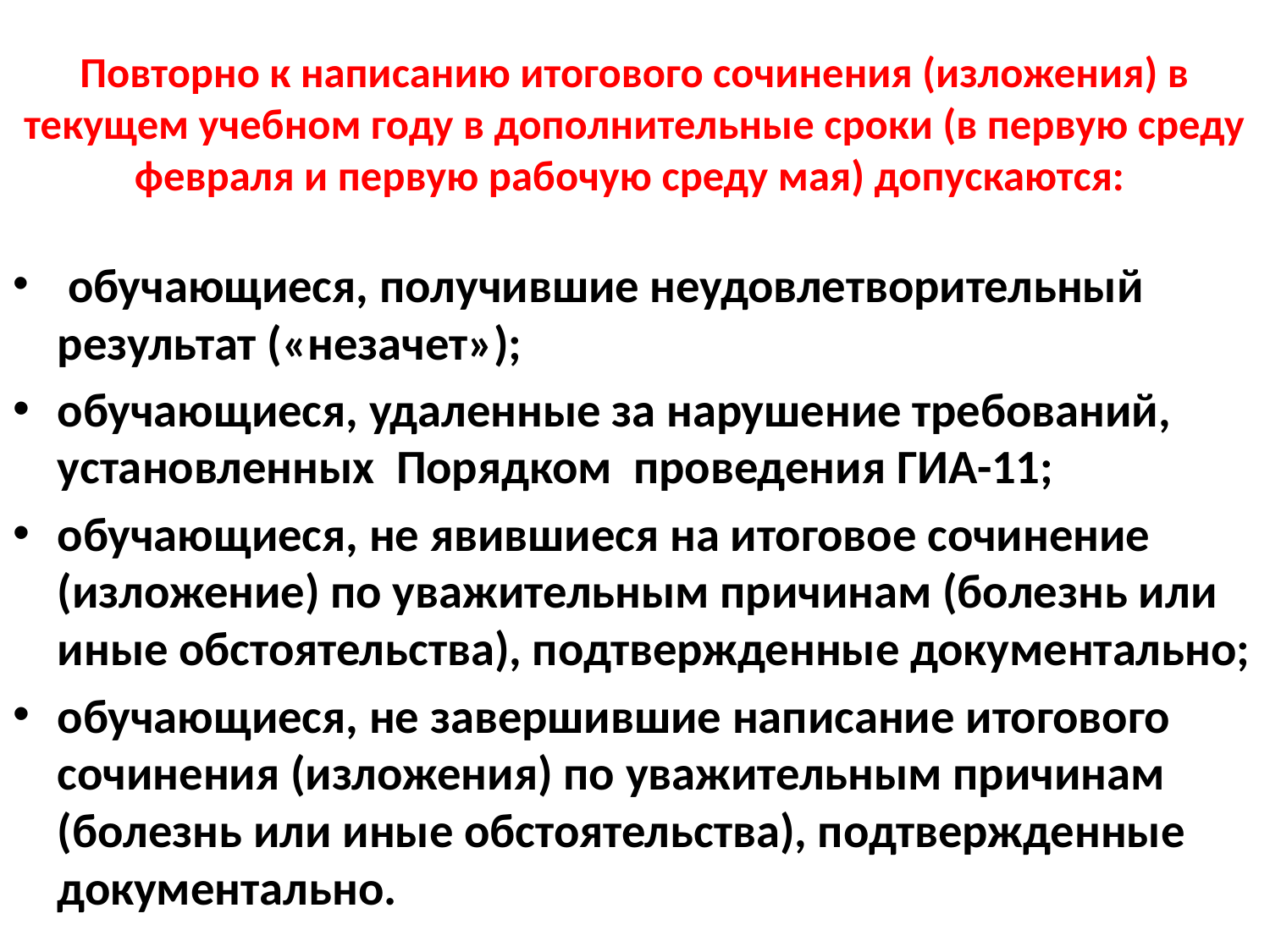

# Повторно к написанию итогового сочинения (изложения) в текущем учебном году в дополнительные сроки (в первую среду февраля и первую рабочую среду мая) допускаются:
 обучающиеся, получившие неудовлетворительный результат («незачет»);
обучающиеся, удаленные за нарушение требований, установленных  Порядком  проведения ГИА-11;
обучающиеся, не явившиеся на итоговое сочинение (изложение) по уважительным причинам (болезнь или иные обстоятельства), подтвержденные документально;
обучающиеся, не завершившие написание итогового сочинения (изложения) по уважительным причинам (болезнь или иные обстоятельства), подтвержденные документально.